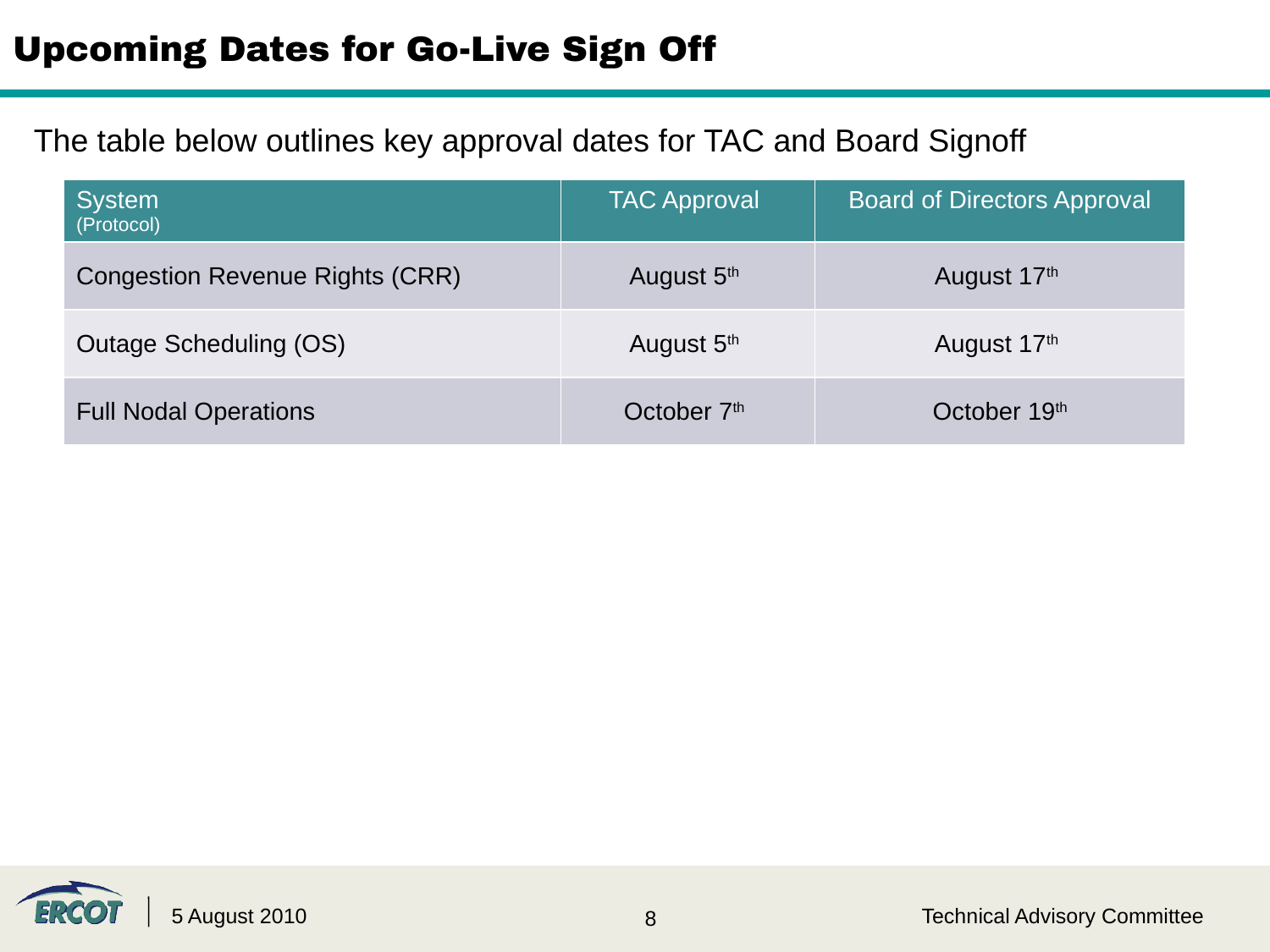

Upcoming Dates for Go-Live Sign Off
The table below outlines key approval dates for TAC and Board Signoff
| System (Protocol) | TAC Approval | Board of Directors Approval |
| --- | --- | --- |
| Congestion Revenue Rights (CRR) | August 5th | August 17th |
| Outage Scheduling (OS) | August 5th | August 17th |
| Full Nodal Operations | October 7th | October 19th |
5 August 2010
Technical Advisory Committee